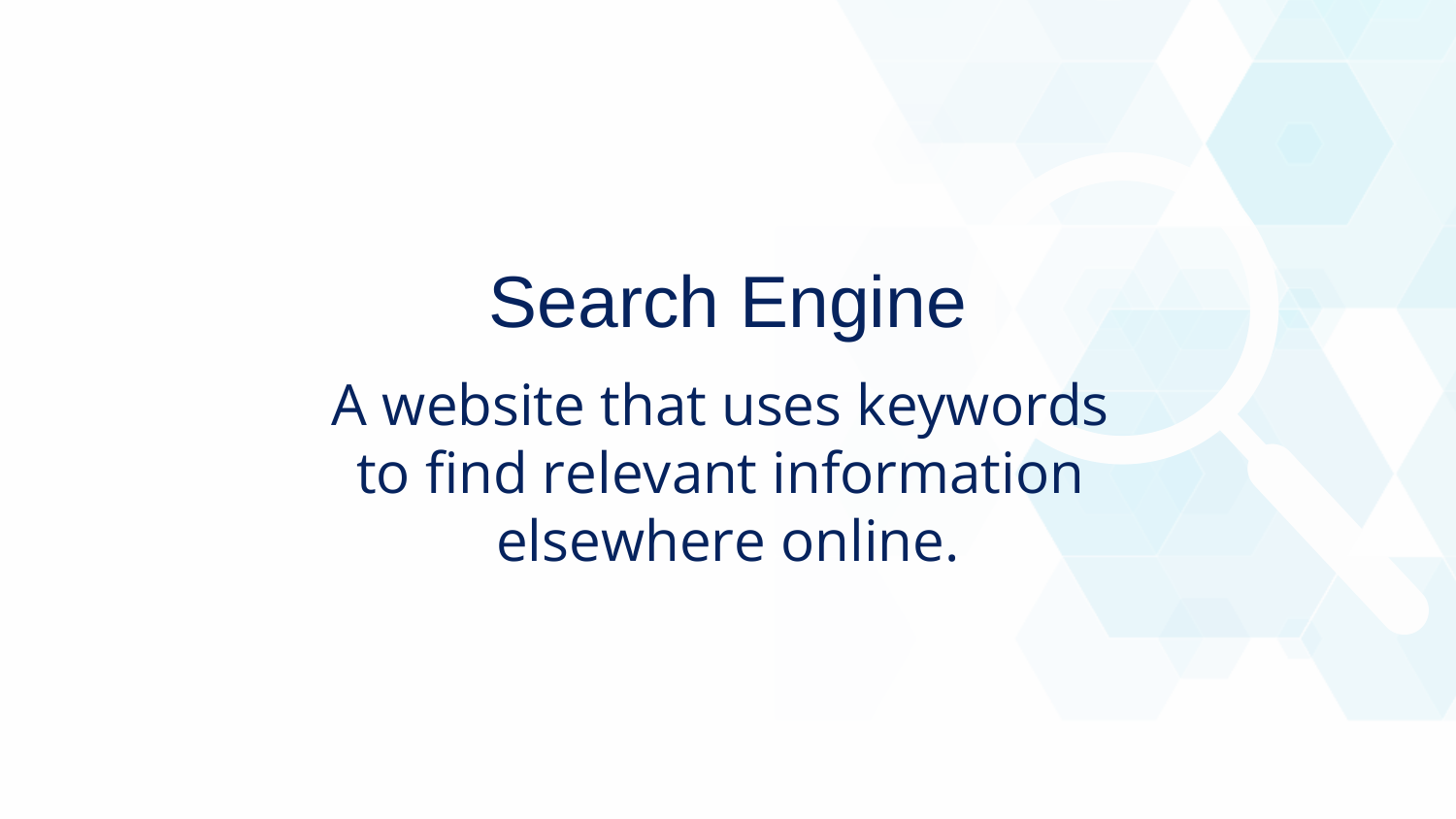

Search Engine
A website that uses keywords
to find relevant information
elsewhere online.